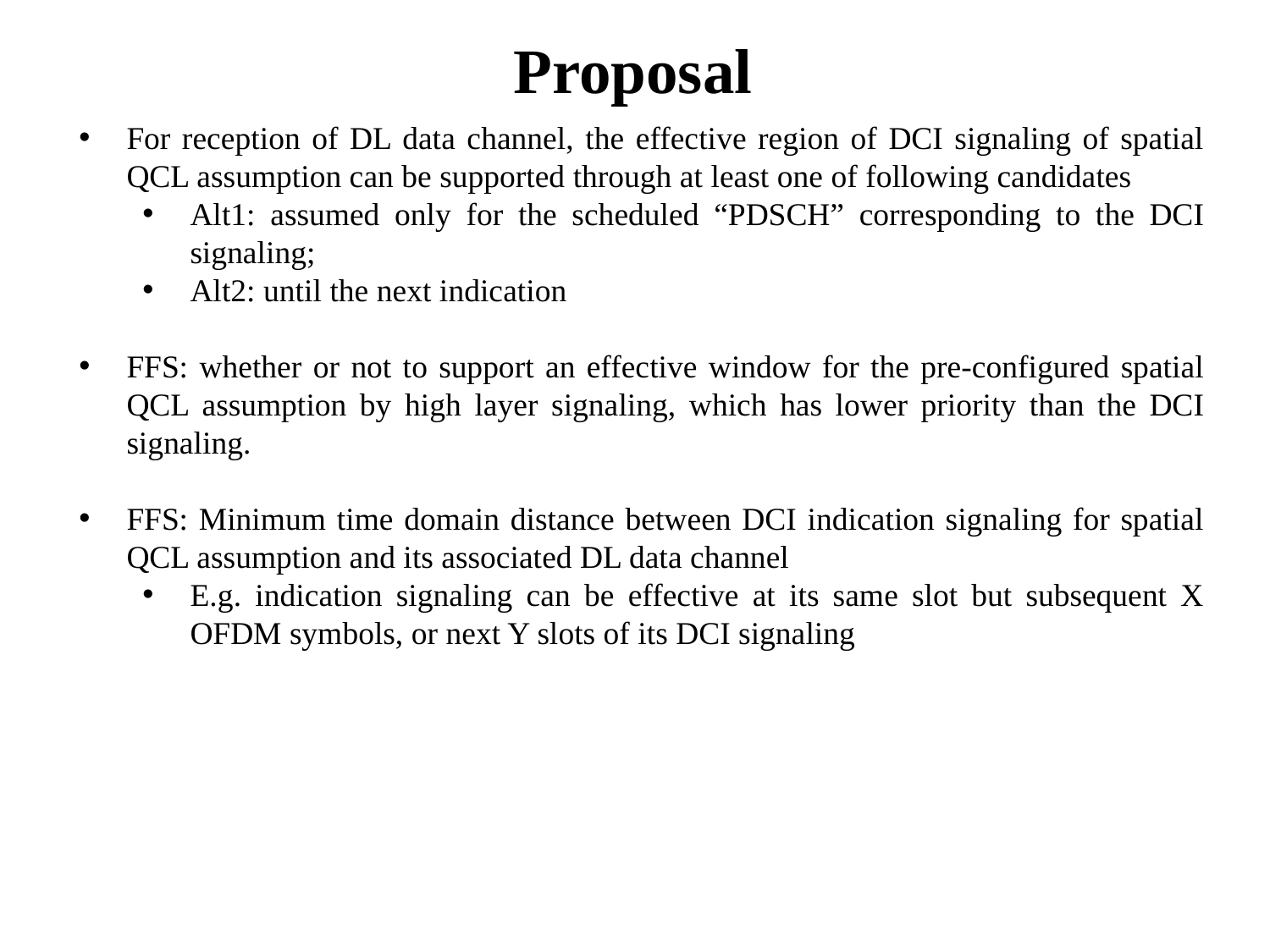

# Proposal
For reception of DL data channel, the effective region of DCI signaling of spatial QCL assumption can be supported through at least one of following candidates
Alt1: assumed only for the scheduled “PDSCH” corresponding to the DCI signaling;
Alt2: until the next indication

FFS: whether or not to support an effective window for the pre-configured spatial QCL assumption by high layer signaling, which has lower priority than the DCI signaling.

FFS: Minimum time domain distance between DCI indication signaling for spatial QCL assumption and its associated DL data channel
E.g. indication signaling can be effective at its same slot but subsequent X OFDM symbols, or next Y slots of its DCI signaling